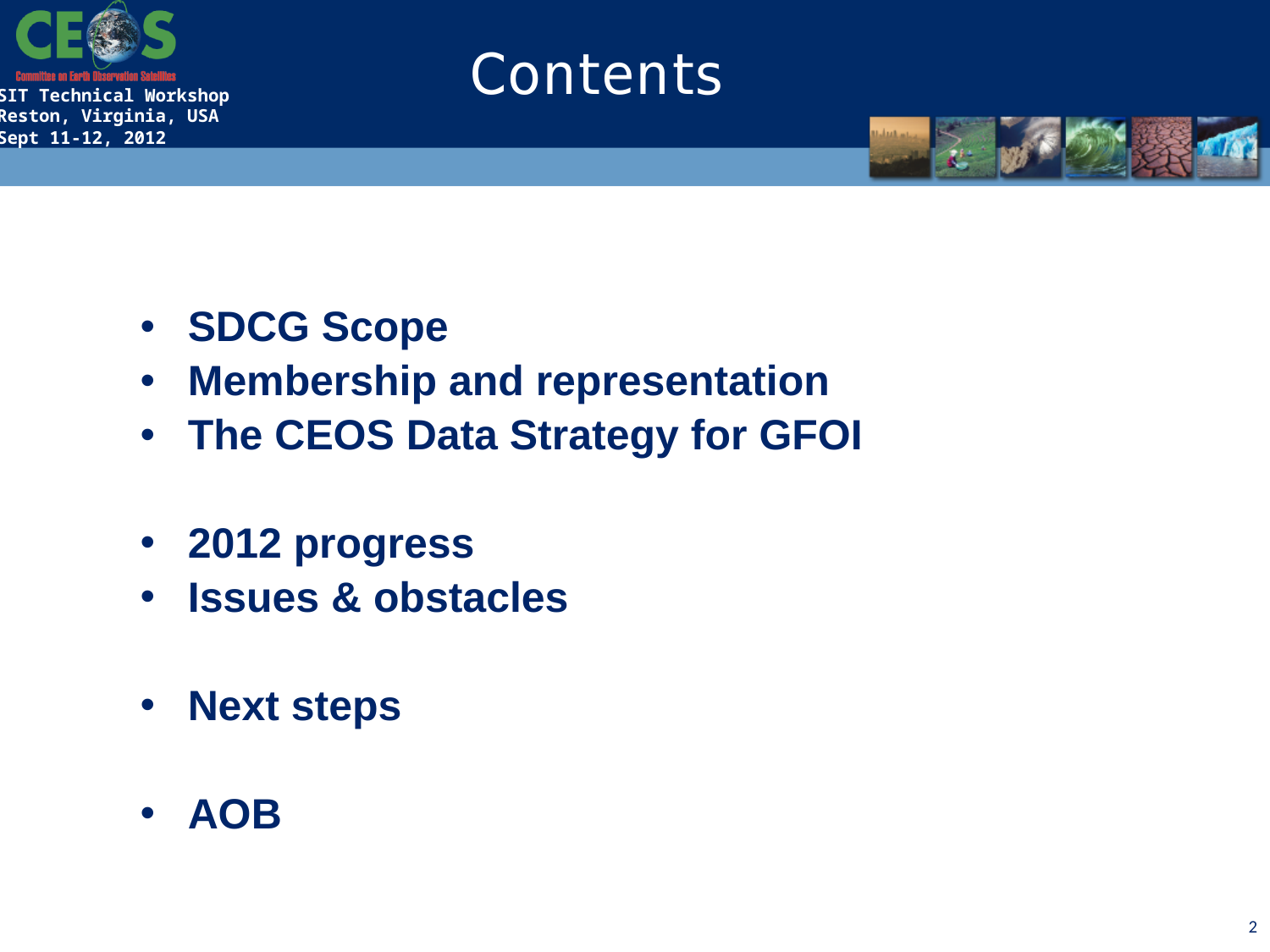

Contents

SDCG Scope
Membership and representation
The CEOS Data Strategy for GFOI

2012 progress
Issues & obstacles

Next steps

AOB
2